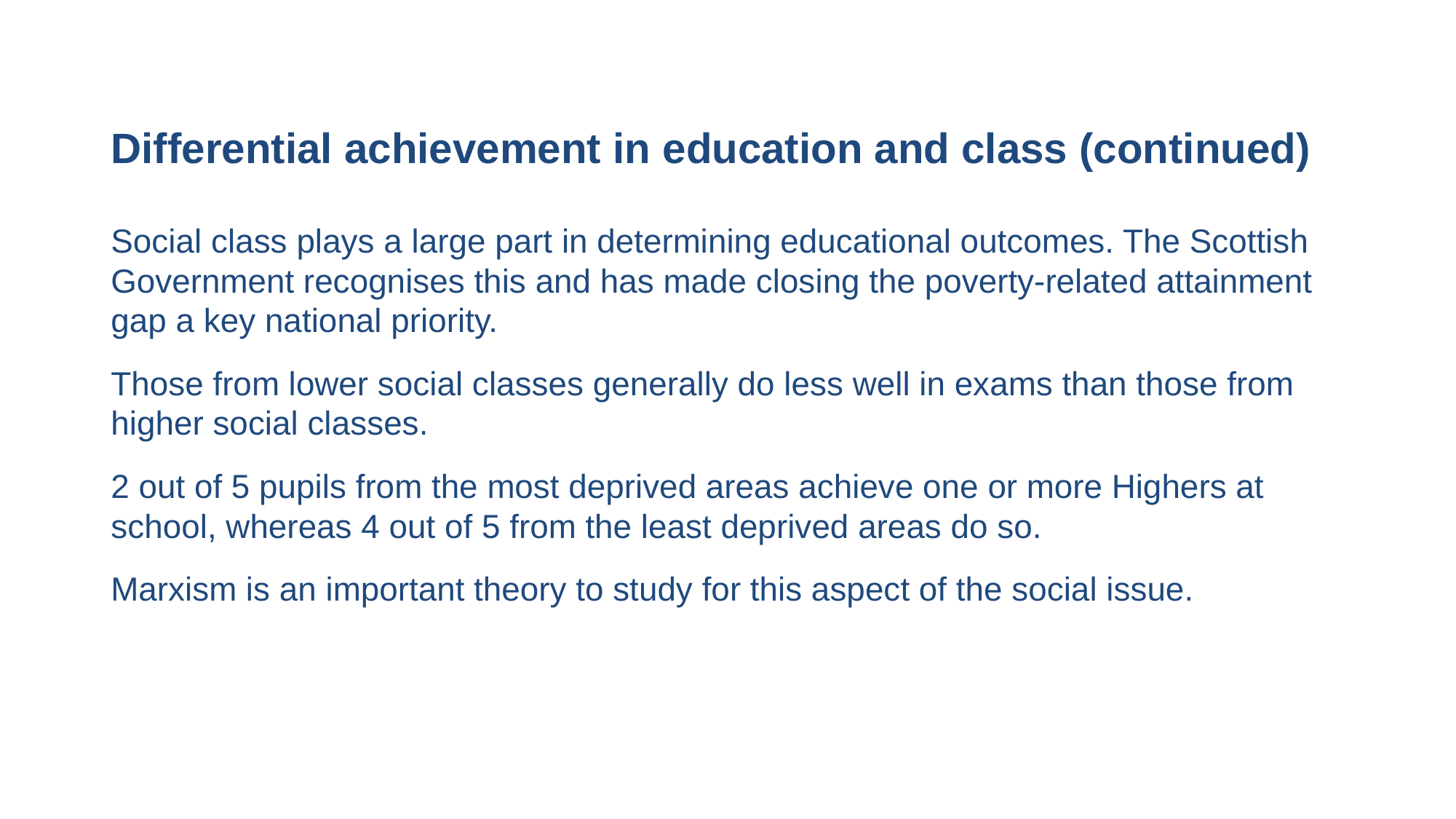

# Differential achievement in education and class (continued)
Social class plays a large part in determining educational outcomes. The Scottish Government recognises this and has made closing the poverty-related attainment gap a key national priority.
Those from lower social classes generally do less well in exams than those from higher social classes.
2 out of 5 pupils from the most deprived areas achieve one or more Highers at school, whereas 4 out of 5 from the least deprived areas do so.
Marxism is an important theory to study for this aspect of the social issue.